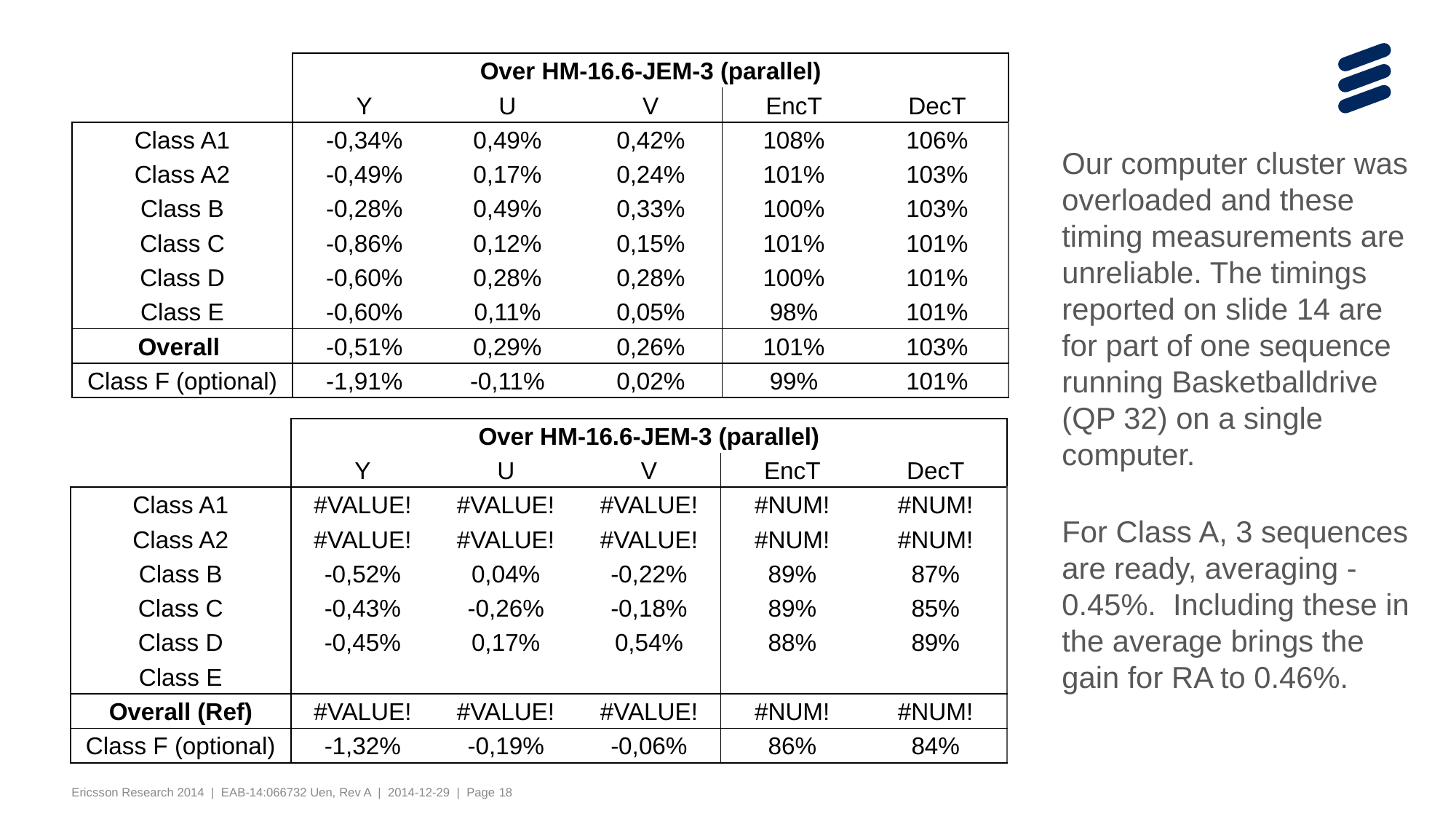

|  | Over HM-16.6-JEM-3 (parallel) |  |  |  |  |
| --- | --- | --- | --- | --- | --- |
|  | Y | U | V | EncT | DecT |
| Class A1 | -0,34% | 0,49% | 0,42% | 108% | 106% |
| Class A2 | -0,49% | 0,17% | 0,24% | 101% | 103% |
| Class B | -0,28% | 0,49% | 0,33% | 100% | 103% |
| Class C | -0,86% | 0,12% | 0,15% | 101% | 101% |
| Class D | -0,60% | 0,28% | 0,28% | 100% | 101% |
| Class E | -0,60% | 0,11% | 0,05% | 98% | 101% |
| Overall | -0,51% | 0,29% | 0,26% | 101% | 103% |
| Class F (optional) | -1,91% | -0,11% | 0,02% | 99% | 101% |
Our computer cluster was overloaded and these
timing measurements are unreliable. The timings reported on slide 14 are for part of one sequence running Basketballdrive (QP 32) on a single computer.
|  | Over HM-16.6-JEM-3 (parallel) |  |  |  |  |
| --- | --- | --- | --- | --- | --- |
|  | Y | U | V | EncT | DecT |
| Class A1 | #VALUE! | #VALUE! | #VALUE! | #NUM! | #NUM! |
| Class A2 | #VALUE! | #VALUE! | #VALUE! | #NUM! | #NUM! |
| Class B | -0,52% | 0,04% | -0,22% | 89% | 87% |
| Class C | -0,43% | -0,26% | -0,18% | 89% | 85% |
| Class D | -0,45% | 0,17% | 0,54% | 88% | 89% |
| Class E |  |  |  |  |  |
| Overall (Ref) | #VALUE! | #VALUE! | #VALUE! | #NUM! | #NUM! |
| Class F (optional) | -1,32% | -0,19% | -0,06% | 86% | 84% |
For Class A, 3 sequences are ready, averaging -0.45%.  Including these in the average brings the gain for RA to 0.46%.